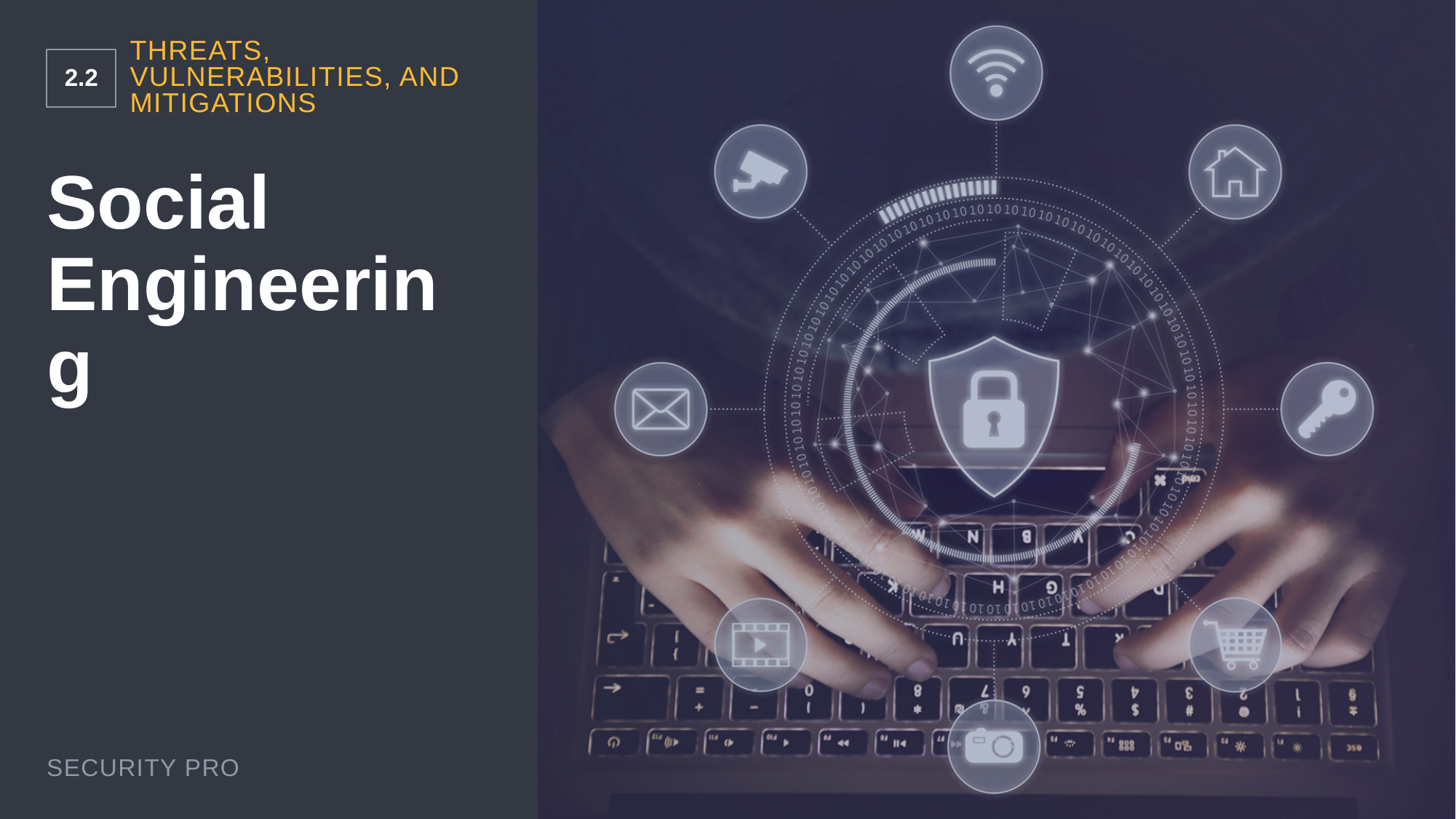

2.2
Threats, Vulnerabilities, and Mitigations
# Social Engineering
Security Pro